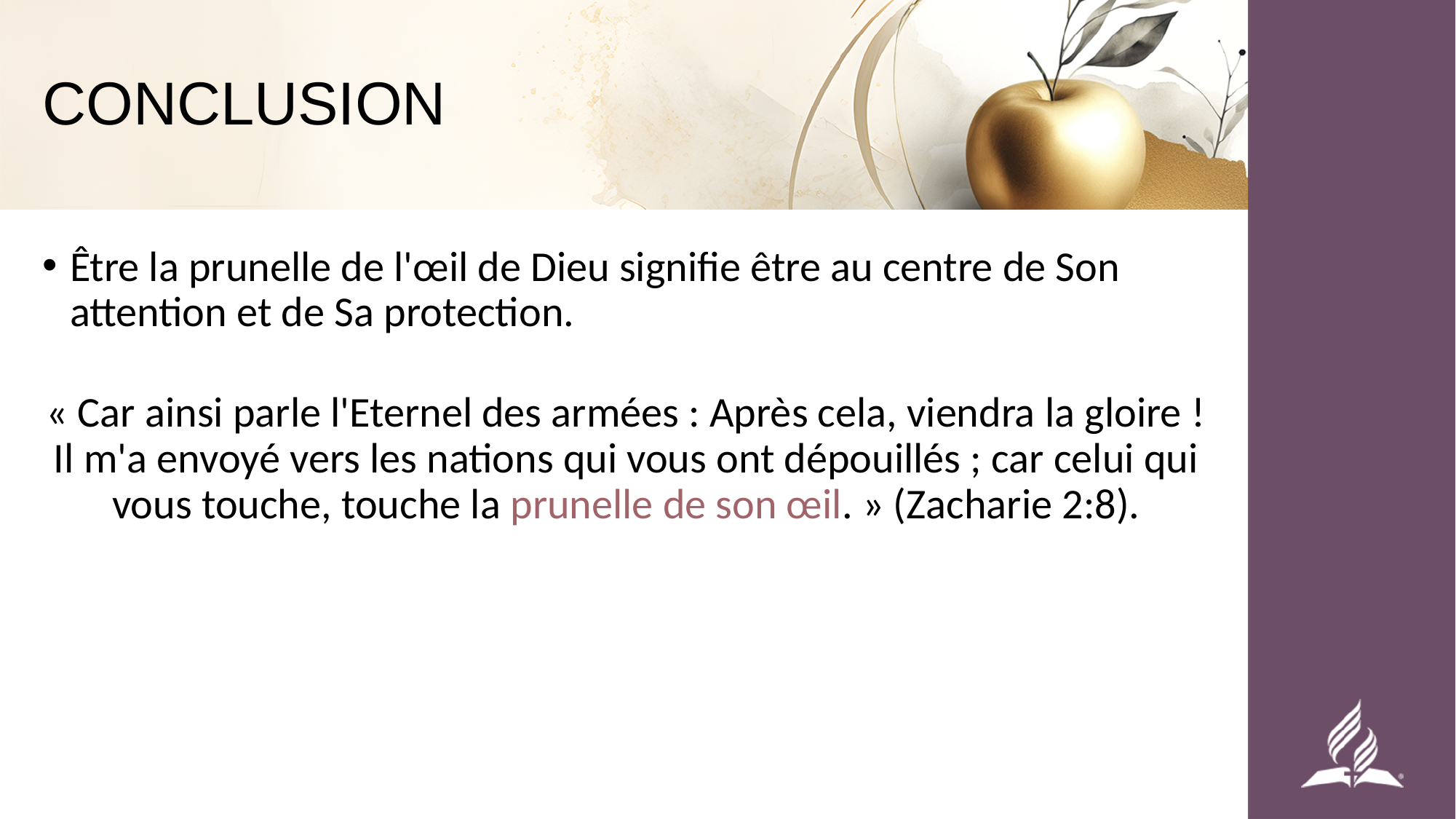

# CONCLUSION
Être la prunelle de l'œil de Dieu signifie être au centre de Son attention et de Sa protection.

« Car ainsi parle l'Eternel des armées : Après cela, viendra la gloire ! Il m'a envoyé vers les nations qui vous ont dépouillés ; car celui qui vous touche, touche la prunelle de son œil. » (Zacharie 2:8).